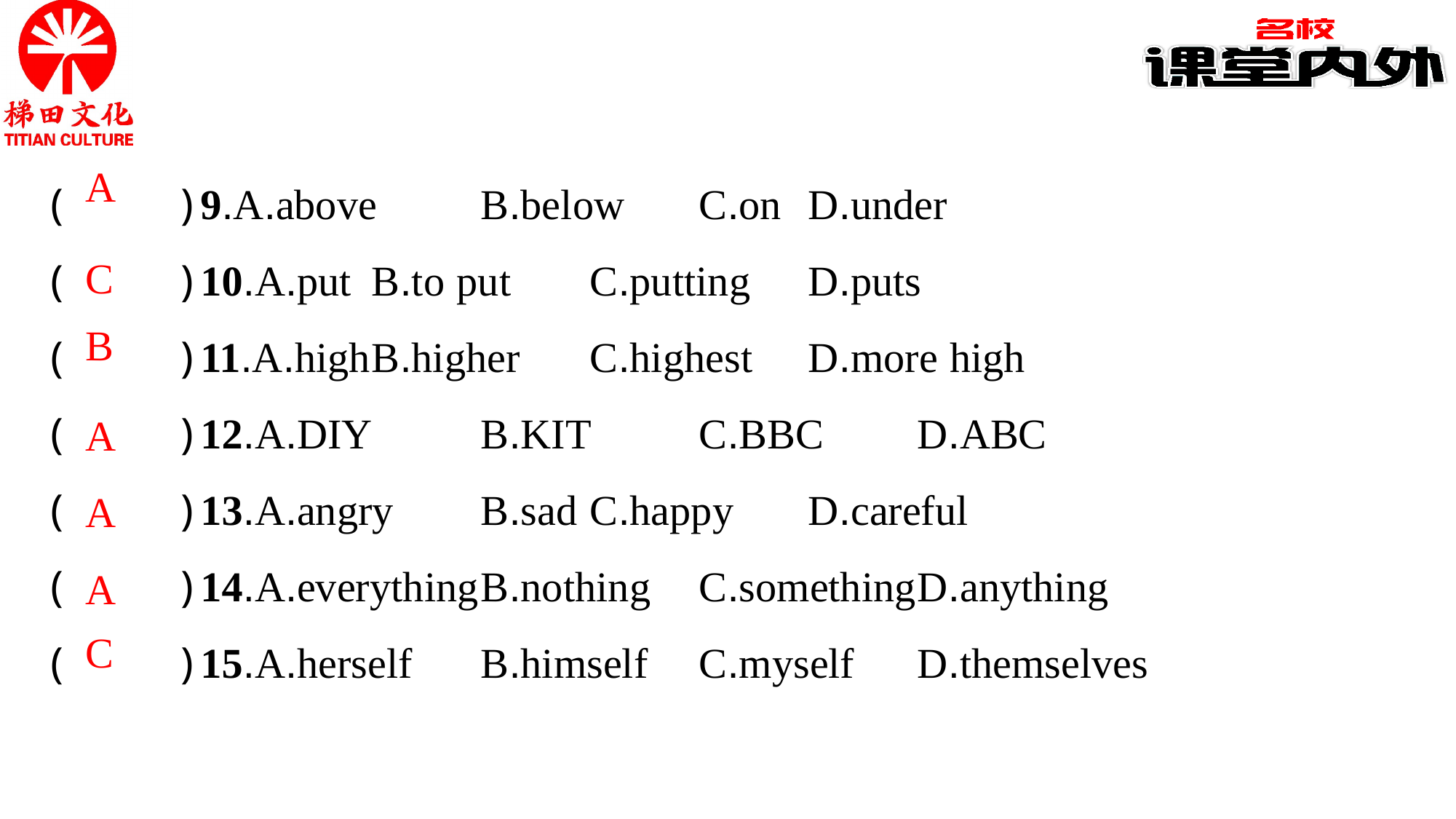

(　　)9.A.above	B.below	C.on	D.under
(　　)10.A.put	B.to put	C.putting	D.puts
(　　)11.A.high	B.higher	C.highest	D.more high
(　　)12.A.DIY	B.KIT	C.BBC	D.ABC
(　　)13.A.angry	B.sad	C.happy	D.careful
(　　)14.A.everything	B.nothing	C.something	D.anything
(　　)15.A.herself	B.himself	C.myself	D.themselves
A
C
B
A
A
A
C